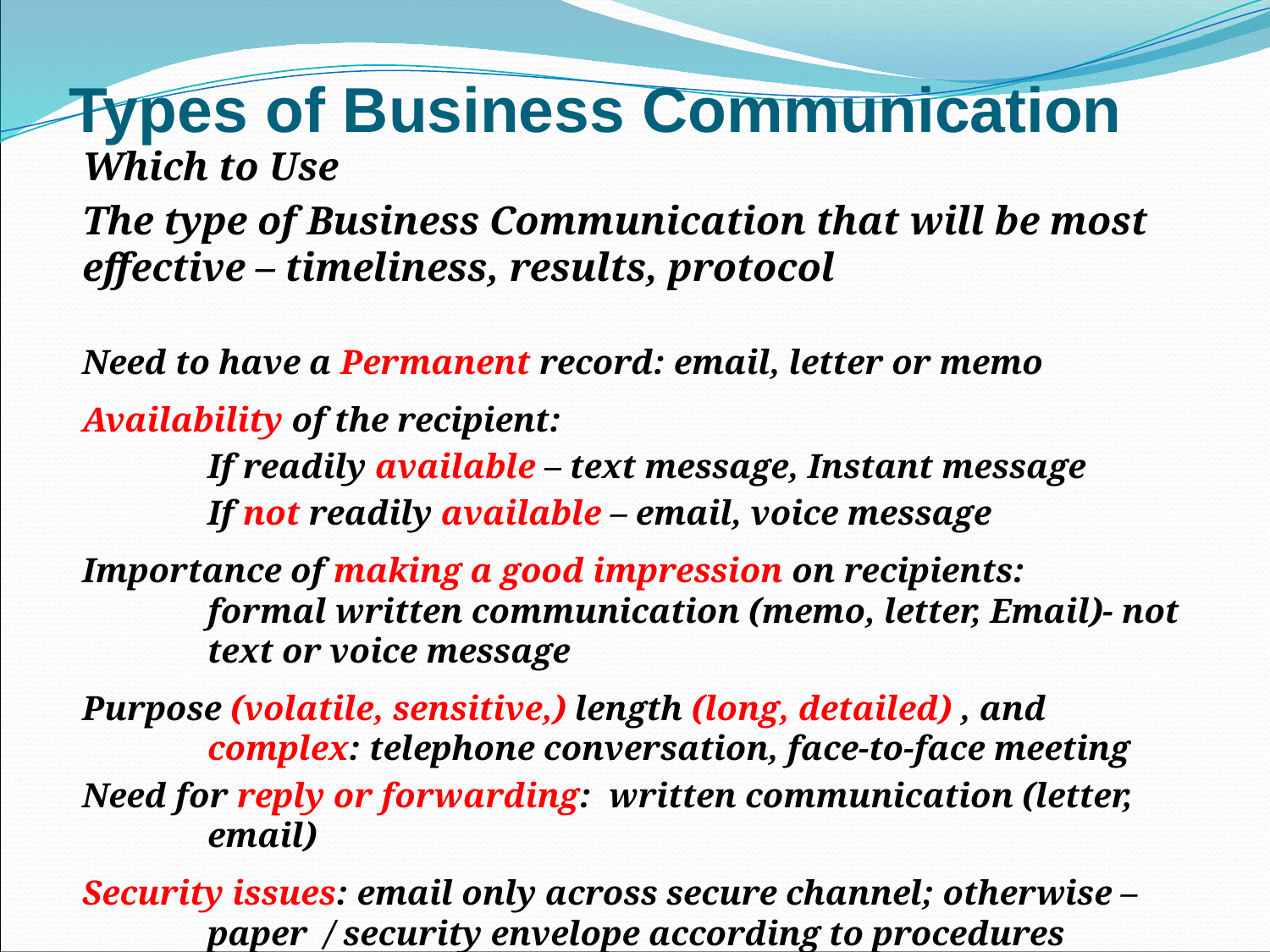

# Types of Business Communication
Which to Use
The type of Business Communication that will be most effective – timeliness, results, protocol

Need to have a Permanent record: email, letter or memo
Availability of the recipient:
	If readily available – text message, Instant message
	If not readily available – email, voice message
Importance of making a good impression on recipients: 	formal written communication (memo, letter, Email)- not text or voice message
Purpose (volatile, sensitive,) length (long, detailed) , and complex: telephone conversation, face-to-face meeting
Need for reply or forwarding:  written communication (letter, email)
Security issues: email only across secure channel; otherwise – paper  / security envelope according to procedures